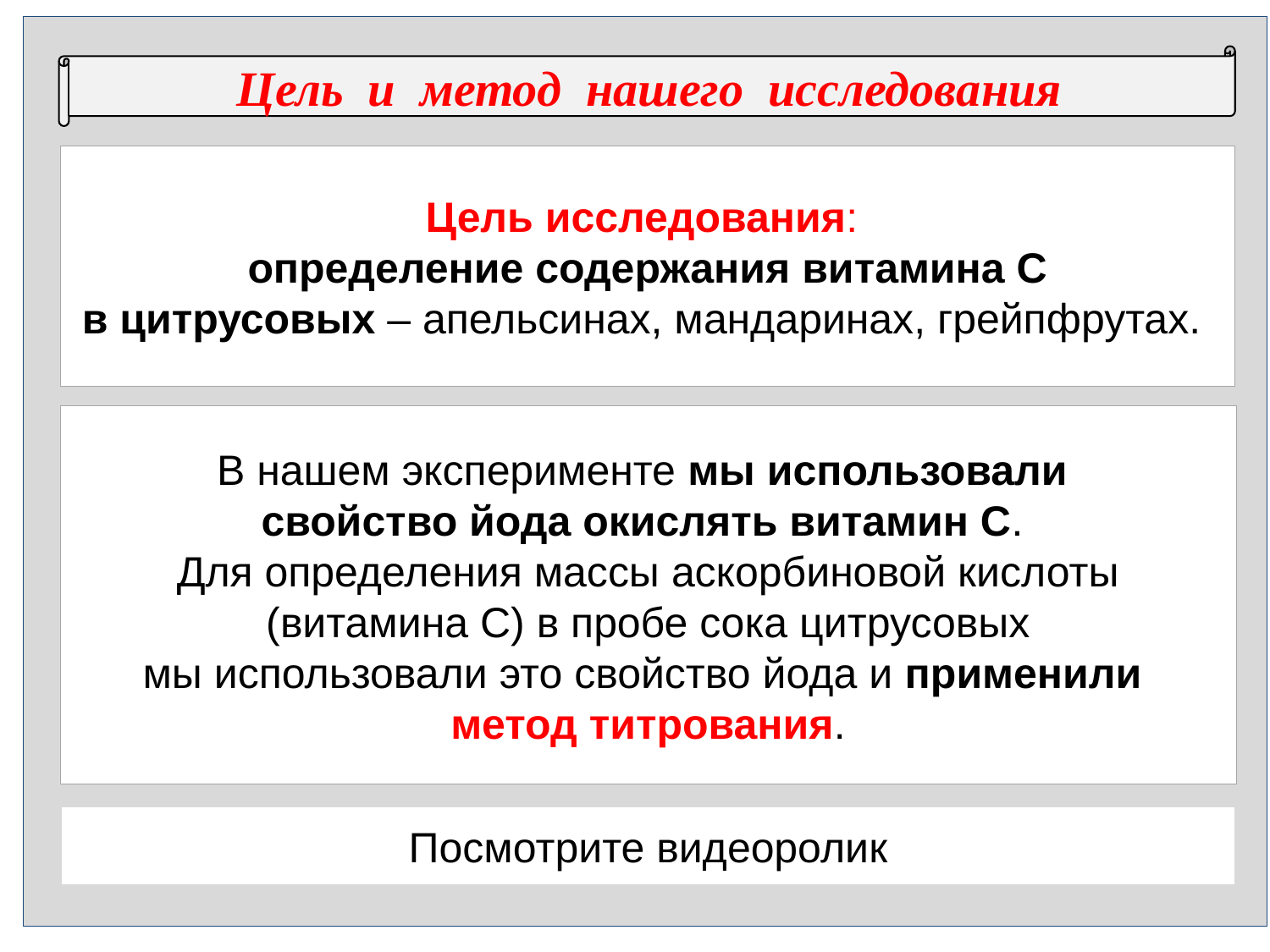

Цель  и  метод  нашего  исследования
Цель исследования:
определение содержания витамина С
в цитрусовых – апельсинах, мандаринах, грейпфрутах.
В нашем эксперименте мы использовали
свойство йода окислять витамин С.
Для определения массы аскорбиновой кислоты (витамина С) в пробе сока цитрусовых
мы использовали это свойство йода и применили
метод титрования.
Посмотрите видеоролик